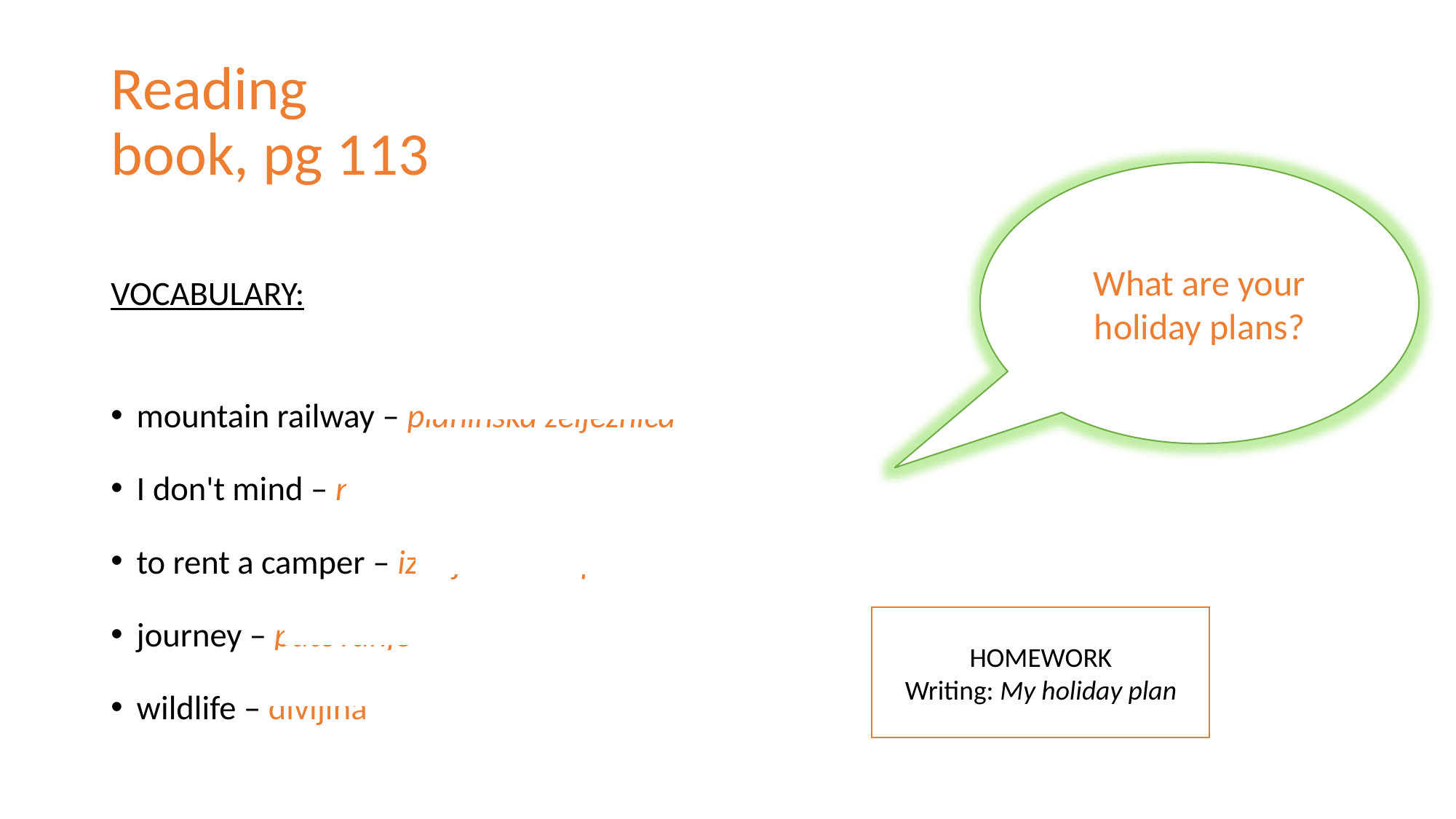

# Reading book, pg 113
What are your holiday plans?

VOCABULARY:

mountain railway – planinska željeznica
I don't mind – ne smeta mi
to rent a camper – iznajmiti kamp kućicu
journey – putovanje
wildlife – divljina

HOMEWORK
Writing: My holiday plan